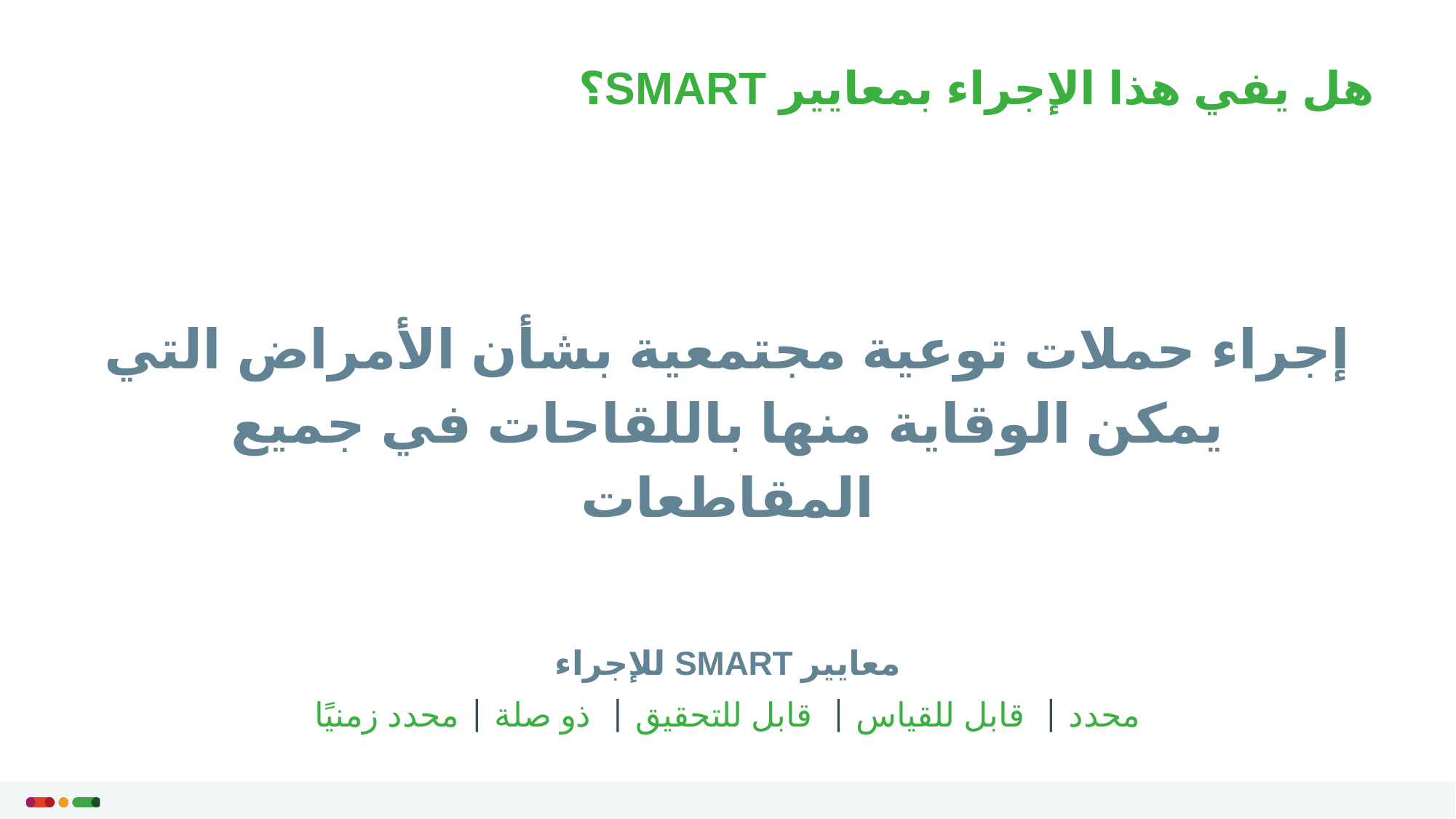

هل يفي هذا الإجراء بمعايير SMART؟
إجراء حملات توعية مجتمعية بشأن الأمراض التي يمكن الوقاية منها باللقاحات في جميع المقاطعات
معايير SMART للإجراء
محدد |  قابل للقياس |  قابل للتحقيق |  ذو صلة | محدد زمنيًا